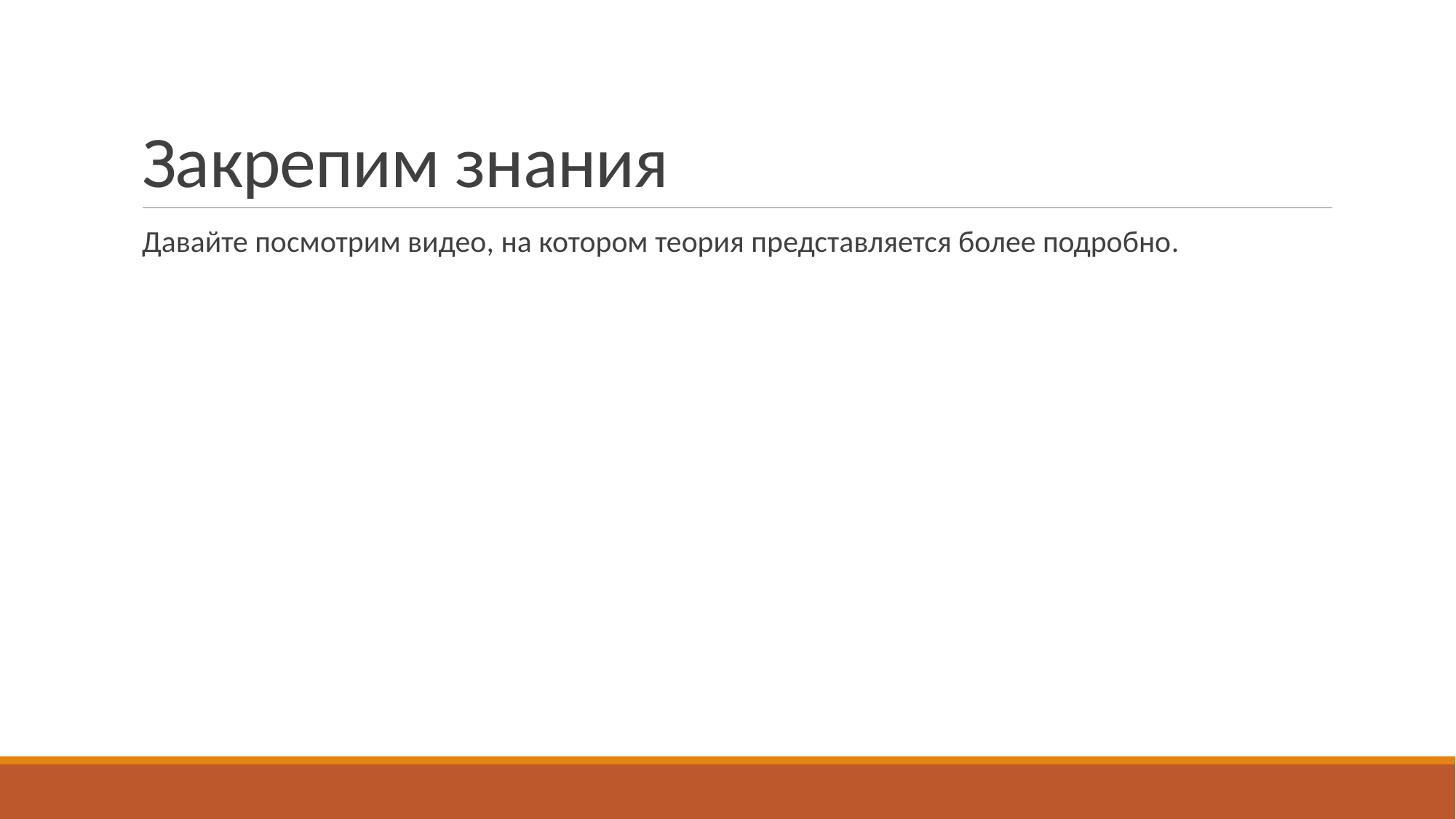

# Закрепим знания
Давайте посмотрим видео, на котором теория представляется более подробно.